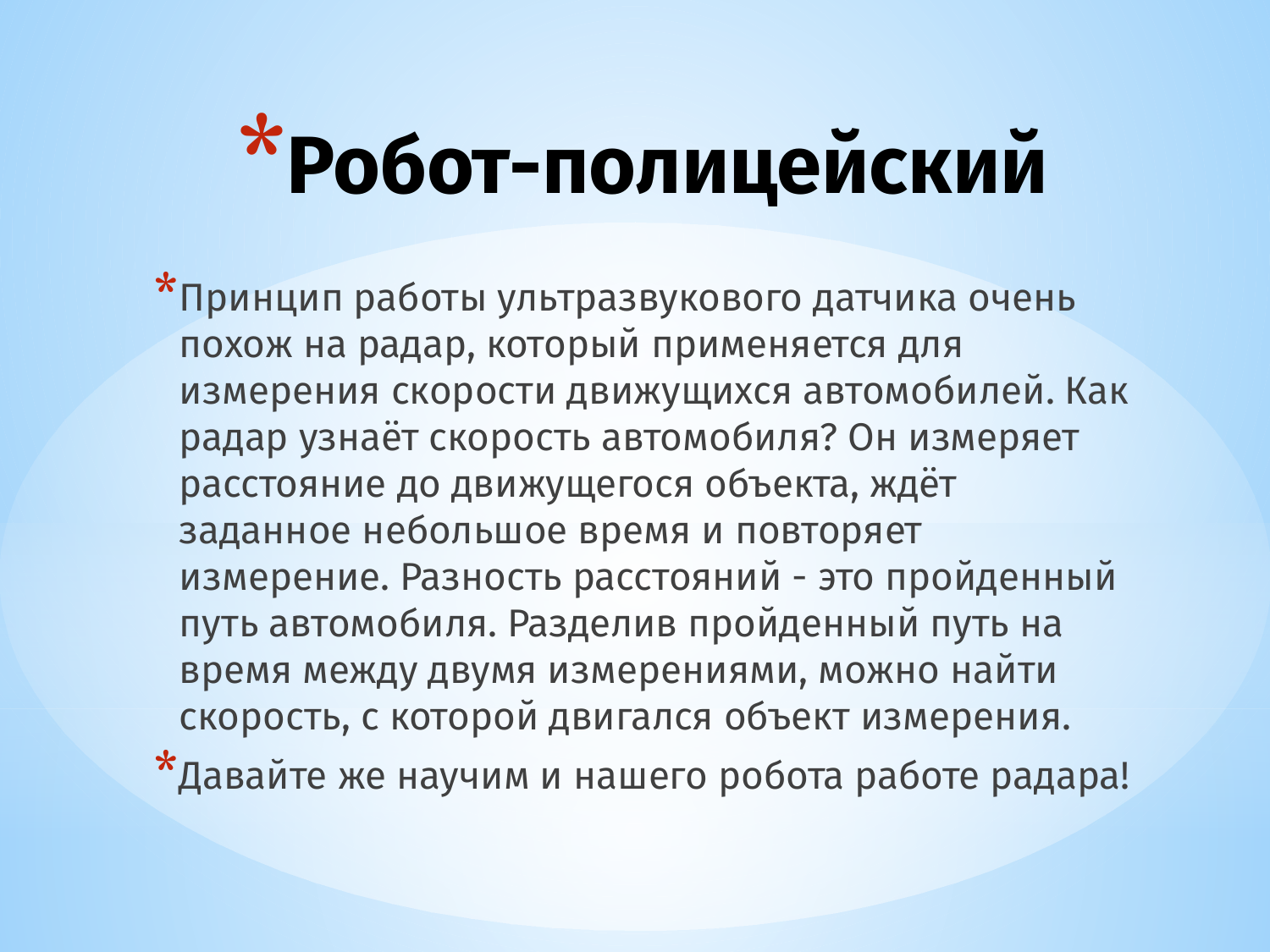

# Робот-полицейский
Принцип работы ультразвукового датчика очень похож на радар, который применяется для измерения скорости движущихся автомобилей. Как радар узнаёт скорость автомобиля? Он измеряет расстояние до движущегося объекта, ждёт заданное небольшое время и повторяет измерение. Разность расстояний - это пройденный путь автомобиля. Разделив пройденный путь на время между двумя измерениями, можно найти скорость, с которой двигался объект измерения.
Давайте же научим и нашего робота работе радара!